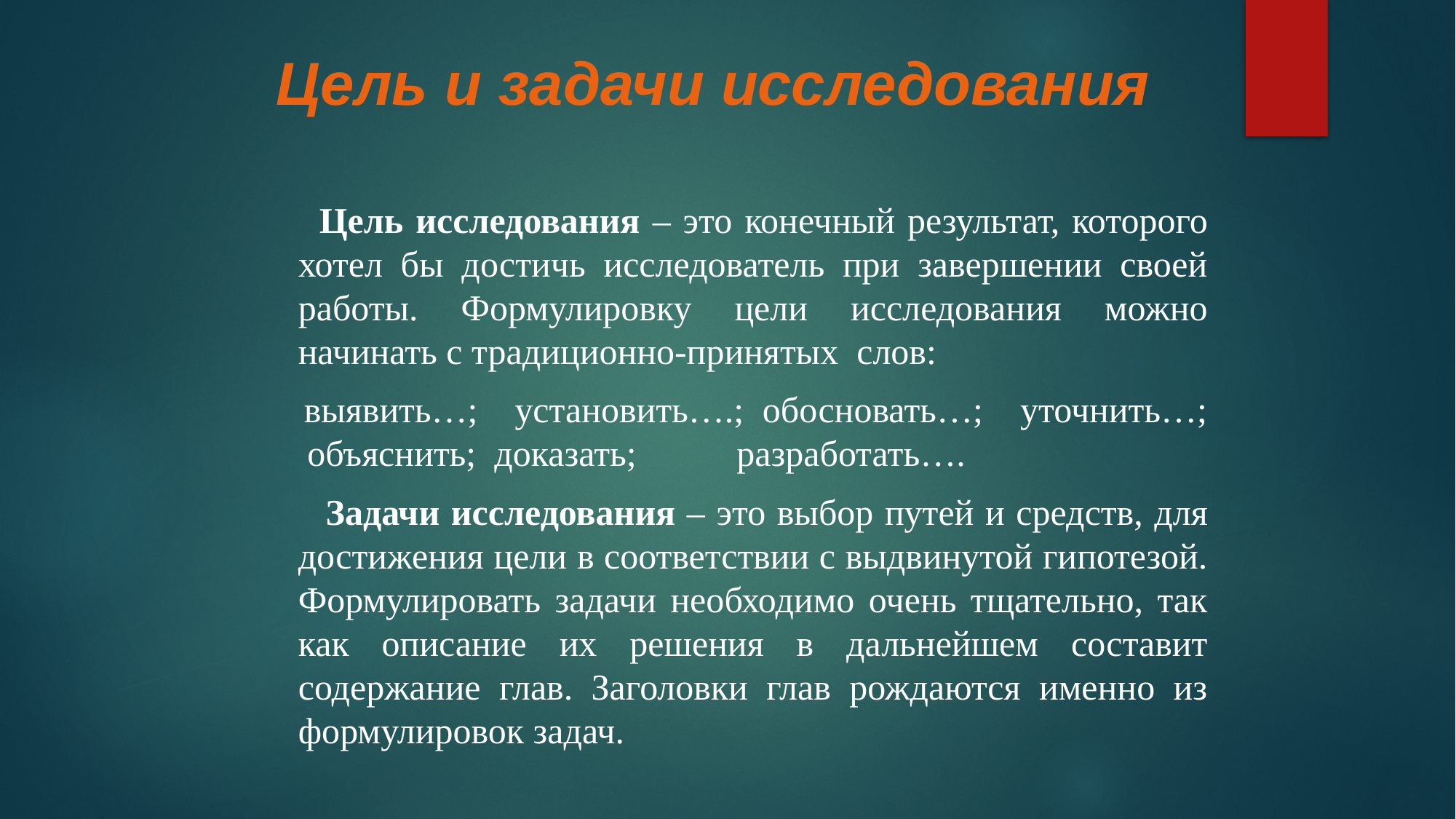

# Цель и задачи исследования
     Цель исследования – это конечный результат, которого хотел бы достичь исследователь при завершении своей работы. Формулировку цели исследования можно начинать с традиционно-принятых  слов:
     выявить…;    установить….;  обосновать…;    уточнить…;  объяснить;  доказать;           разработать….
      Задачи исследования – это выбор путей и средств, для достижения цели в соответствии с выдвинутой гипотезой. Формулировать задачи необходимо очень тщательно, так как описание их решения в дальнейшем составит содержание глав. Заголовки глав рождаются именно из формулировок задач.